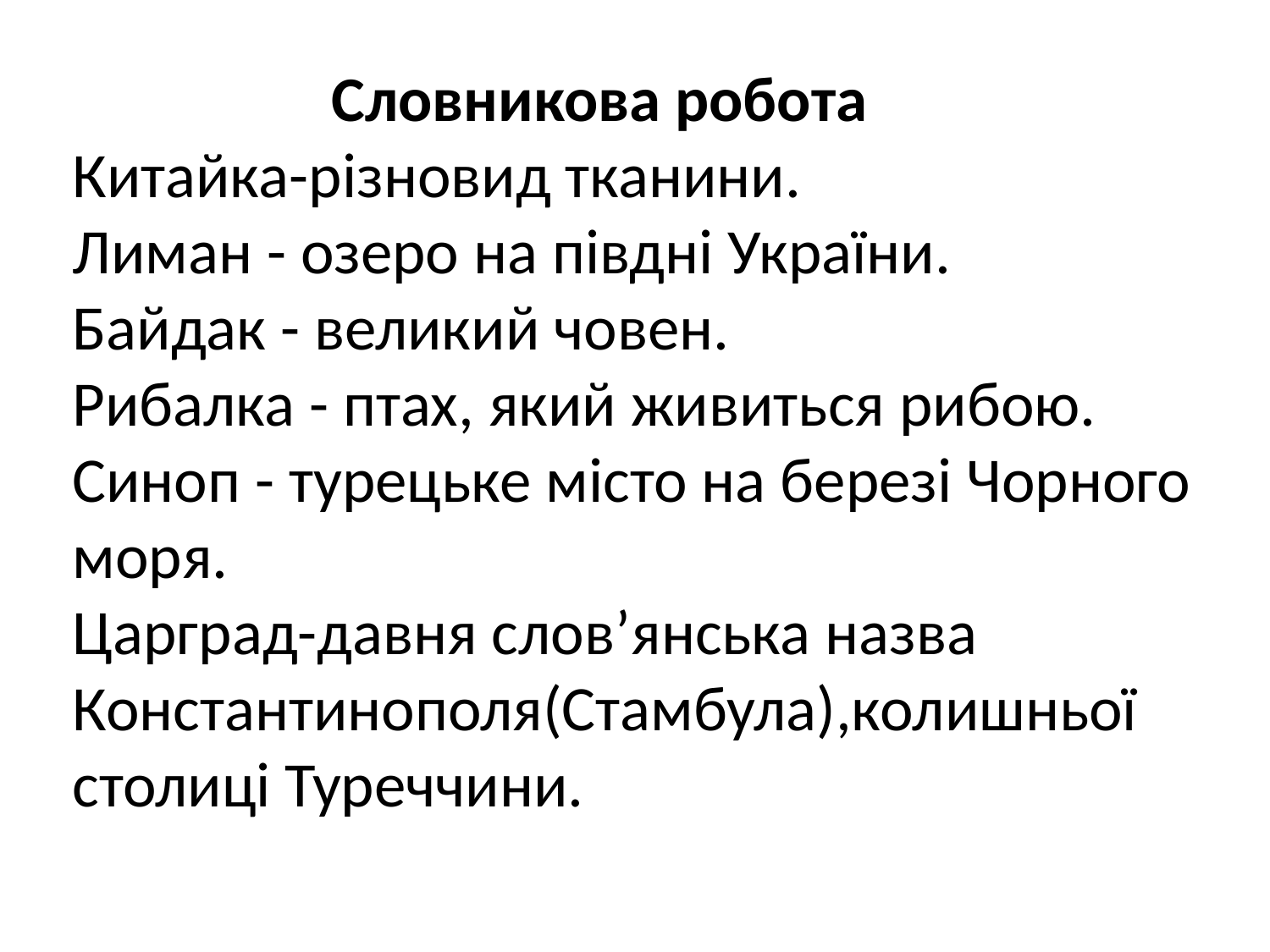

# Словникова робота Китайка-різновид тканини. Лиман - озеро на півдні України. Байдак - великий човен. Рибалка - птах, який живиться рибою. Синоп - турецьке місто на березі Чорного моря. Царград-давня слов’янська назва Константинополя(Стамбула),колишньої столиці Туреччини.